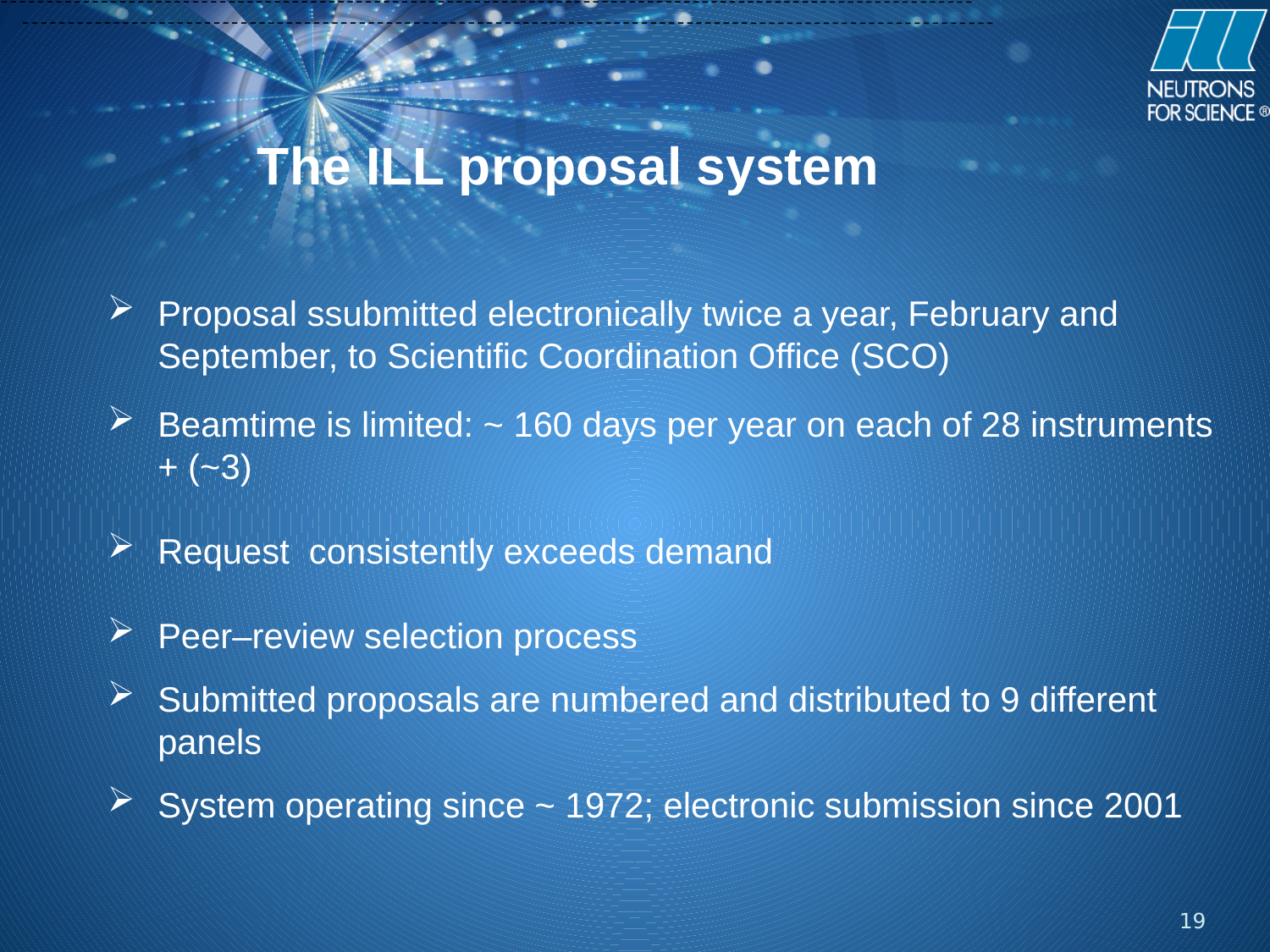

The ILL proposal system

Proposal ssubmitted electronically twice a year, February and September, to Scientific Coordination Office (SCO)
Beamtime is limited: ~ 160 days per year on each of 28 instruments + (~3)
Request  consistently exceeds demand
Peer–review selection process
Submitted proposals are numbered and distributed to 9 different panels
System operating since ~ 1972; electronic submission since 2001

19